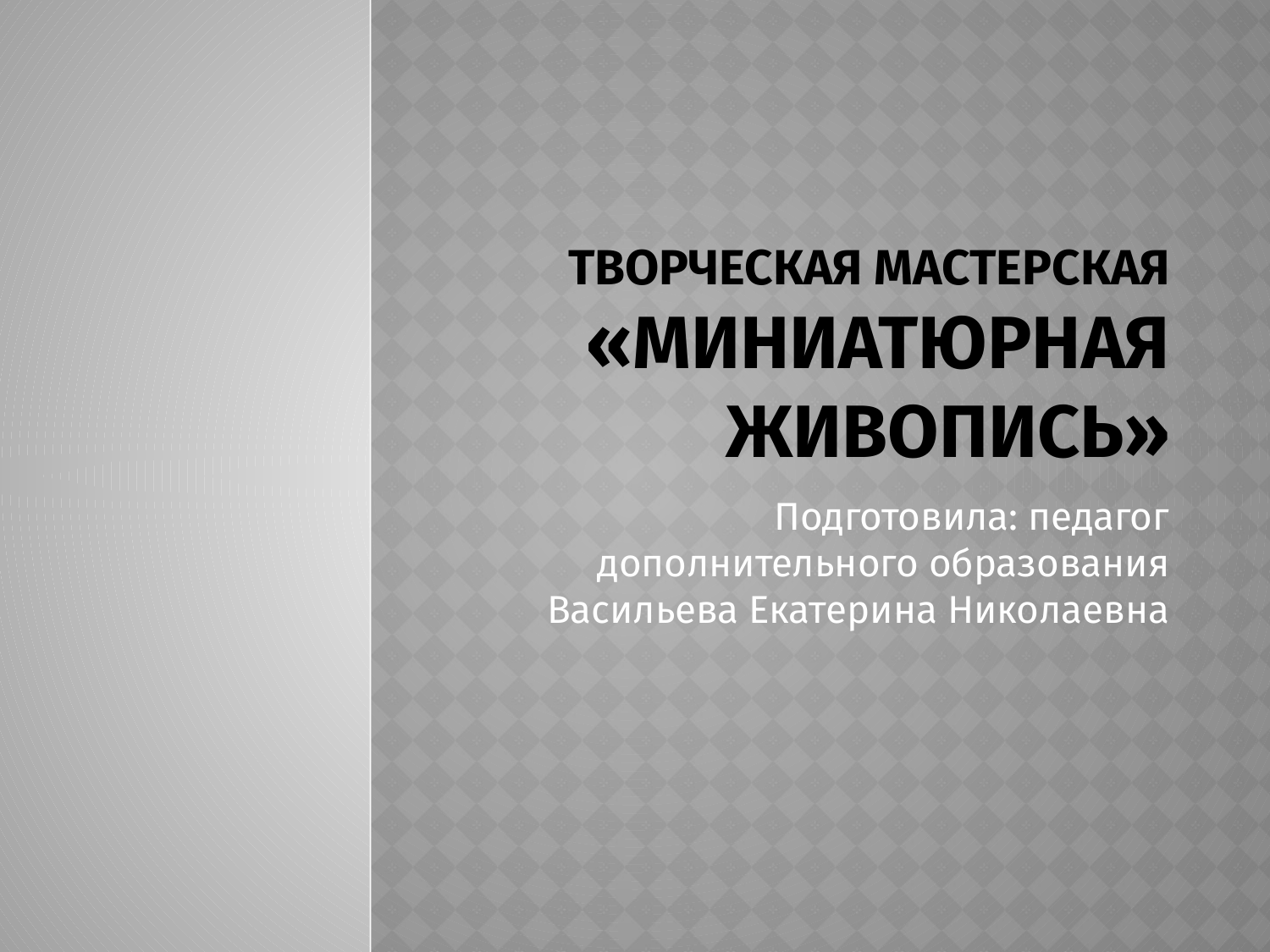

# Творческая мастерская «Миниатюрная живопись»
Подготовила: педагог дополнительного образования Васильева Екатерина Николаевна